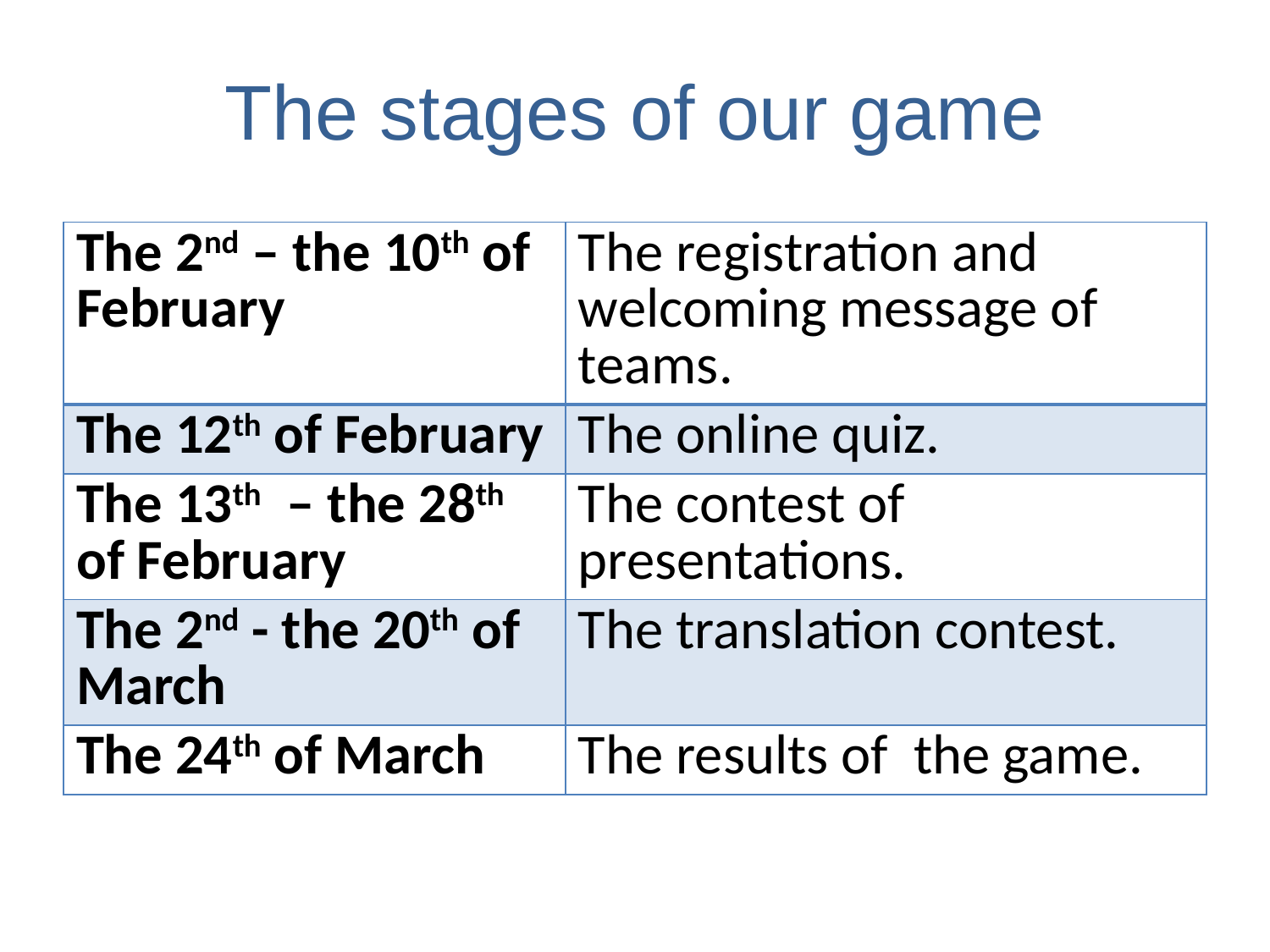

# The stages of our game
| The 2nd – the 10th of February | The registration and welcoming message of teams. |
| --- | --- |
| The 12th of February | The online quiz. |
| The 13th – the 28th of February | The contest of presentations. |
| The 2nd - the 20th of March | The translation contest. |
| The 24th of March | The results of the game. |